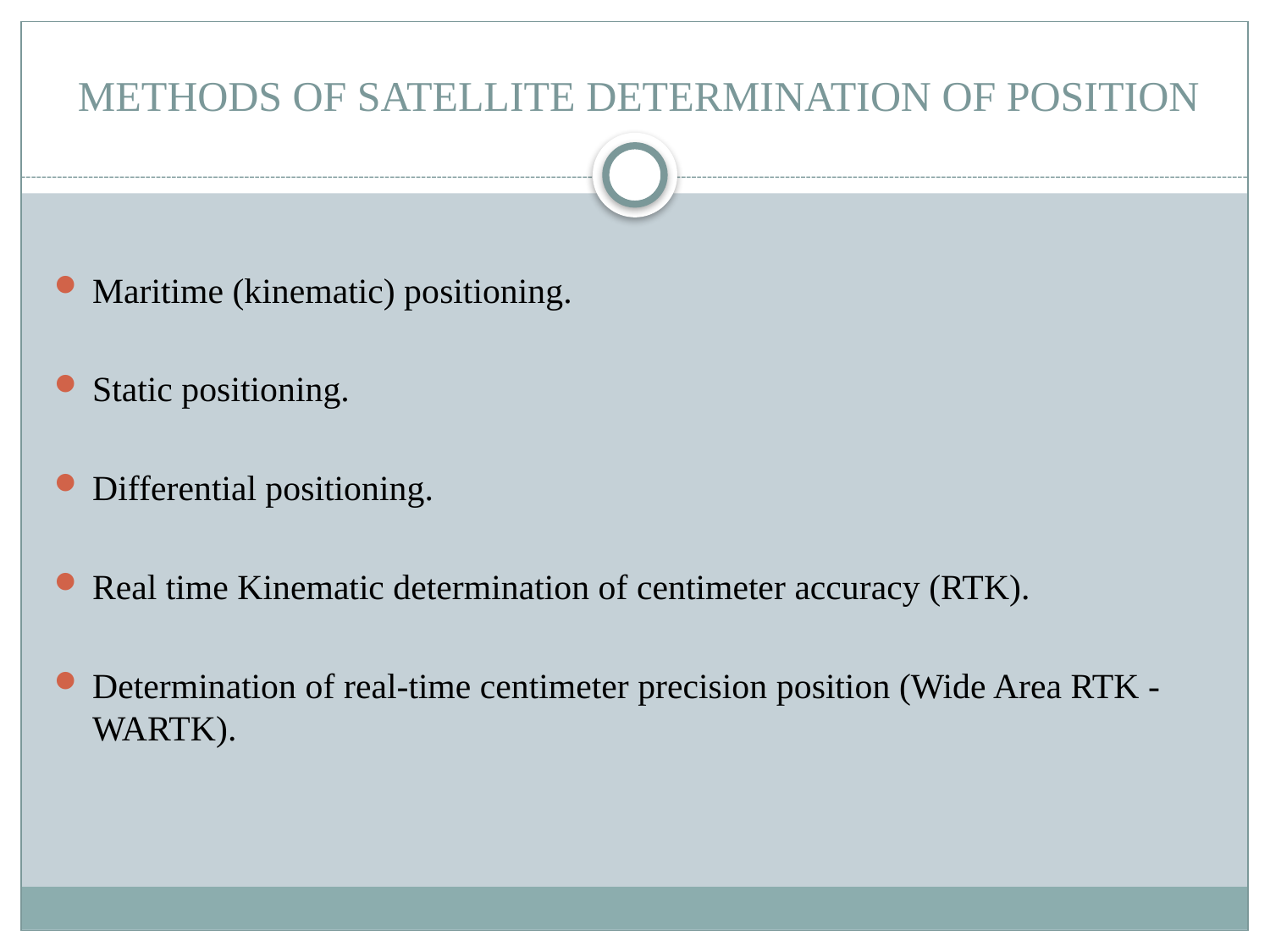

# METHODS OF SATELLITE DETERMINATION OF POSITION

Maritime (kinematic) positioning.

Static positioning.

Differential positioning.

Real time Kinematic determination of centimeter accuracy (RTK).

Determination of real-time centimeter precision position (Wide Area RTK - WARTK).